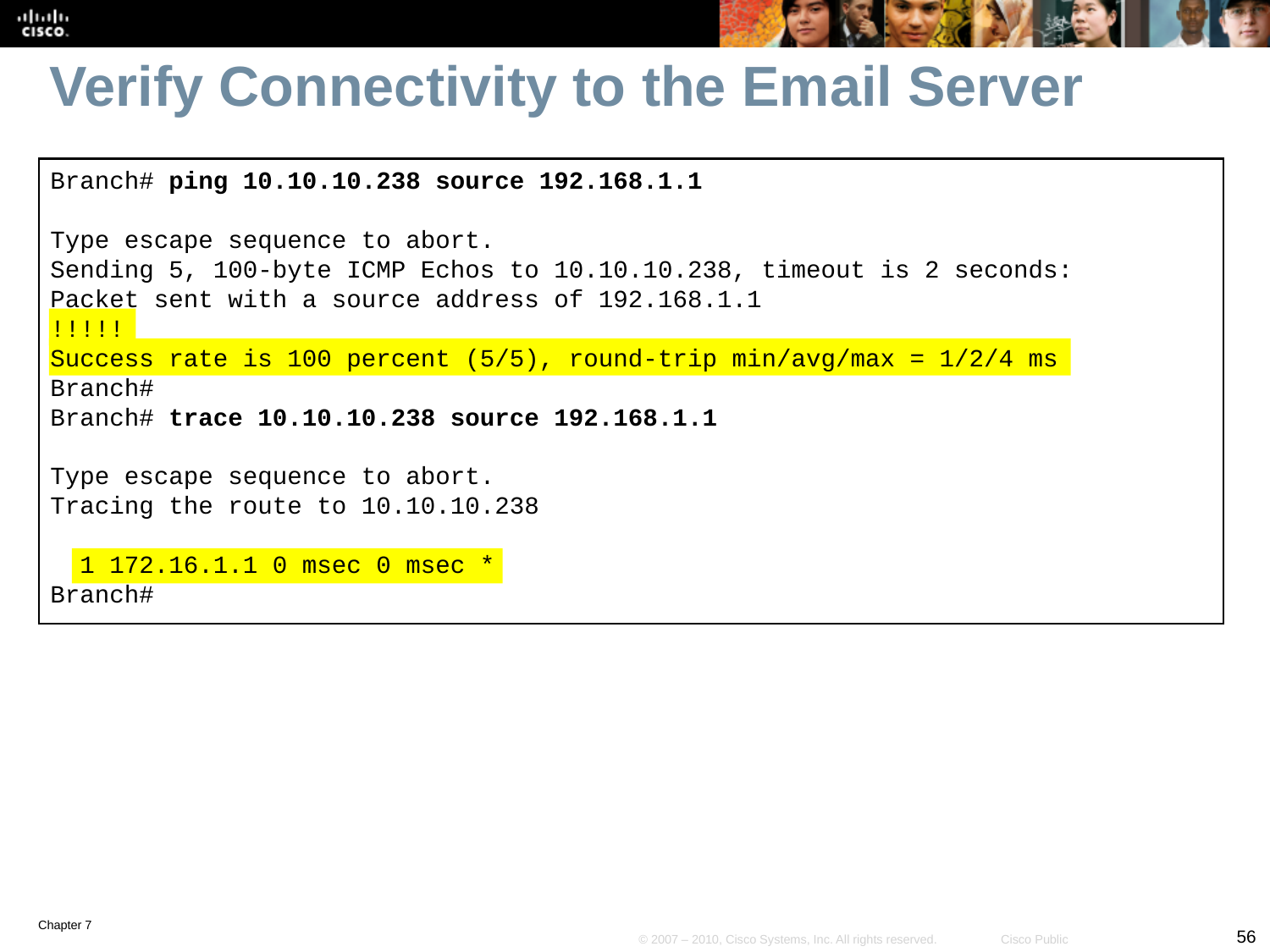

# Verify Connectivity to the Email Server
Branch# ping 10.10.10.238 source 192.168.1.1

Type escape sequence to abort.
Sending 5, 100-byte ICMP Echos to 10.10.10.238, timeout is 2 seconds:
Packet sent with a source address of 192.168.1.1
!!!!!
Success rate is 100 percent (5/5), round-trip min/avg/max = 1/2/4 ms
Branch#
Branch# trace 10.10.10.238 source 192.168.1.1

Type escape sequence to abort.
Tracing the route to 10.10.10.238

  1 172.16.1.1 0 msec 0 msec *
Branch#